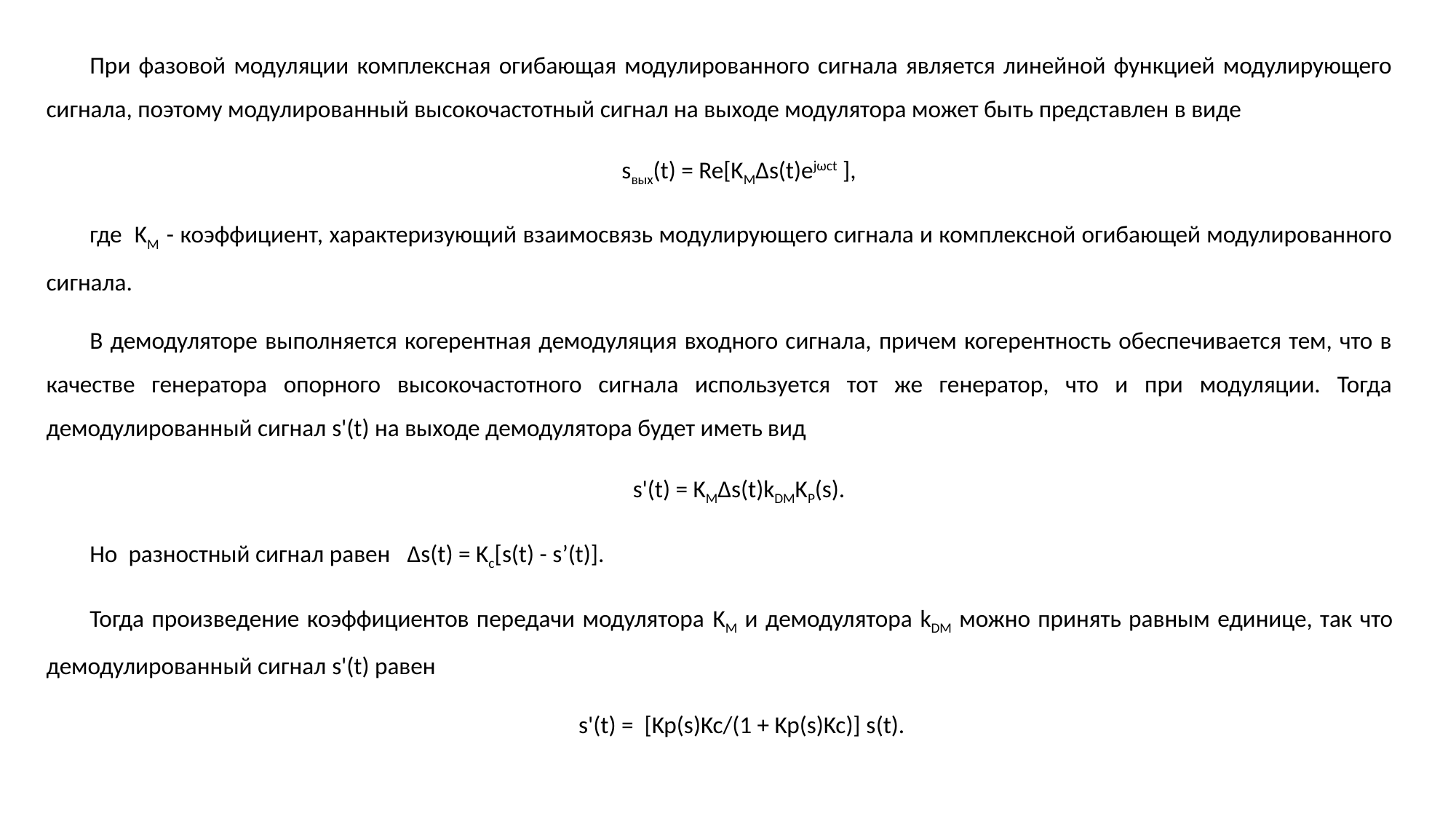

При фазовой модуляции комплексная огибающая модулированного сигнала является линейной функцией модулирующего сигнала, поэтому модулированный высокочастотный сигнал на выходе модулятора может быть представлен в виде
sвых(t) = Re[KMΔs(t)ejωct ],
где  KM  - коэффициент, характеризующий взаимосвязь модулирующего сигнала и комплексной огибающей модулированного сигнала.
В демодуляторе выполняется когерентная демодуляция входного сигнала, причем когерентность обеспечивается тем, что в качестве генератора опорного высокочастотного сигнала используется тот же генератор, что и при модуляции. Тогда демодулированный сигнал s'(t) на выходе демодулятора будет иметь вид
s'(t) = KMΔs(t)kDMKP(s).
Но  разностный сигнал равен   Δs(t) = Kc[s(t) - s’(t)].
Тогда произведение коэффициентов передачи модулятора KM и демодулятора kDM можно принять равным единице, так что демодулированный сигнал s'(t) равен
s'(t) =  [Kp(s)Kc/(1 + Kp(s)Kc)] s(t).